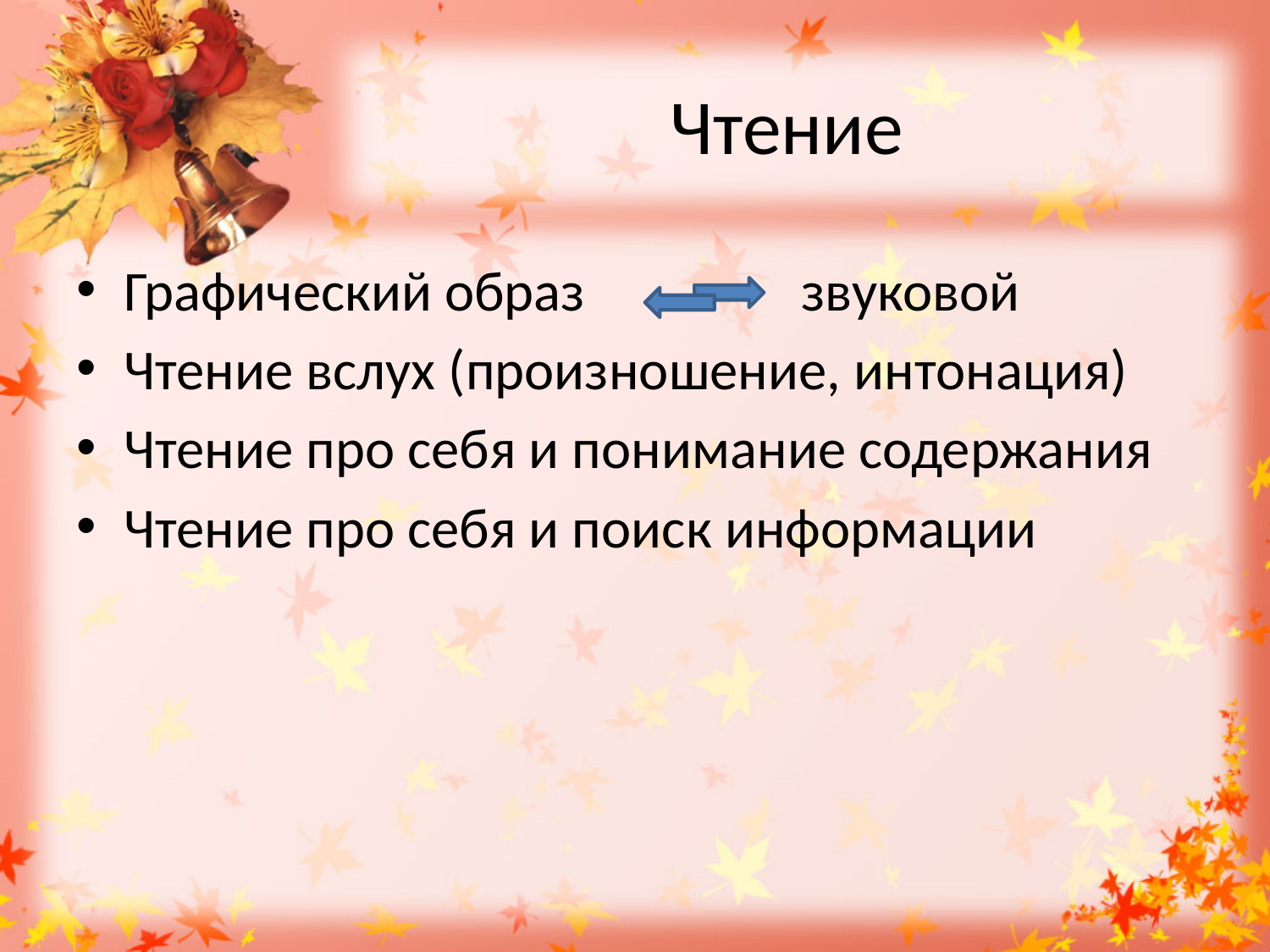

# Чтение
Графический образ                 звуковой
Чтение вслух (произношение, интонация)
Чтение про себя и понимание содержания
Чтение про себя и поиск информации